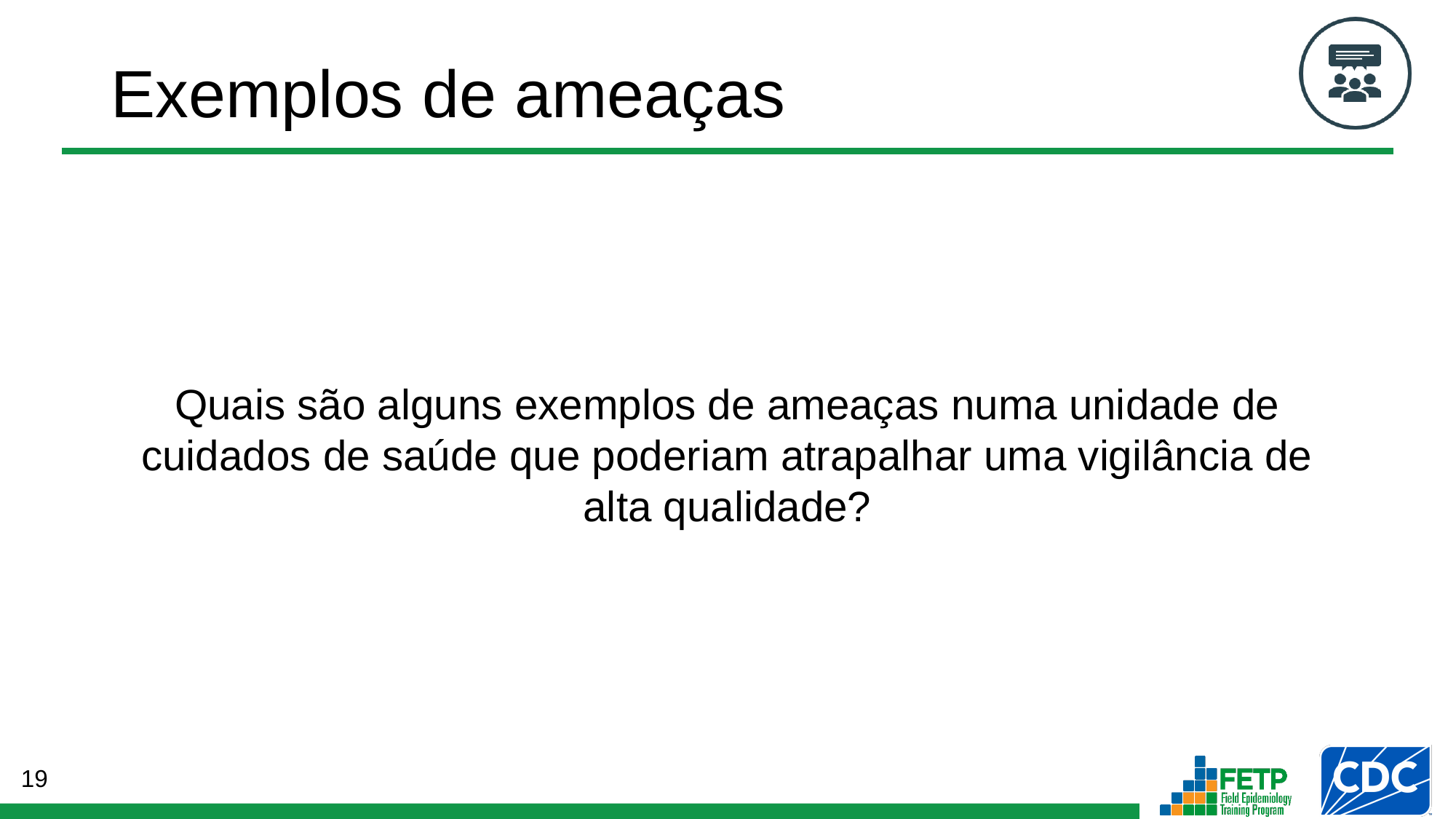

# Exemplos de ameaças
Quais são alguns exemplos de ameaças numa unidade de cuidados de saúde que poderiam atrapalhar uma vigilância de alta qualidade?